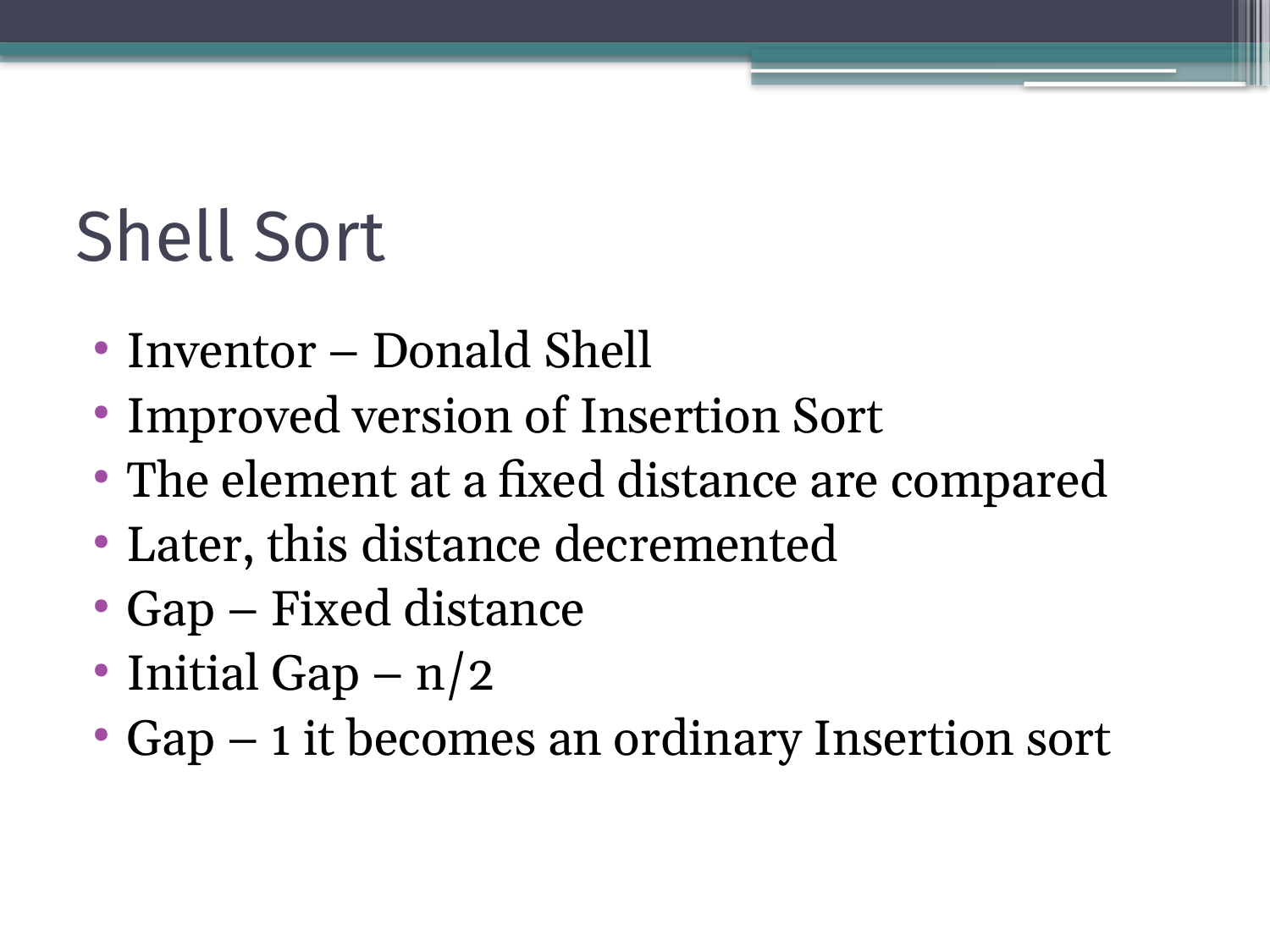

Shell Sort
Inventor – Donald Shell
Improved version of Insertion Sort
The element at a fixed distance are compared
Later, this distance decremented
Gap – Fixed distance
Initial Gap – n/2
Gap – 1 it becomes an ordinary Insertion sort